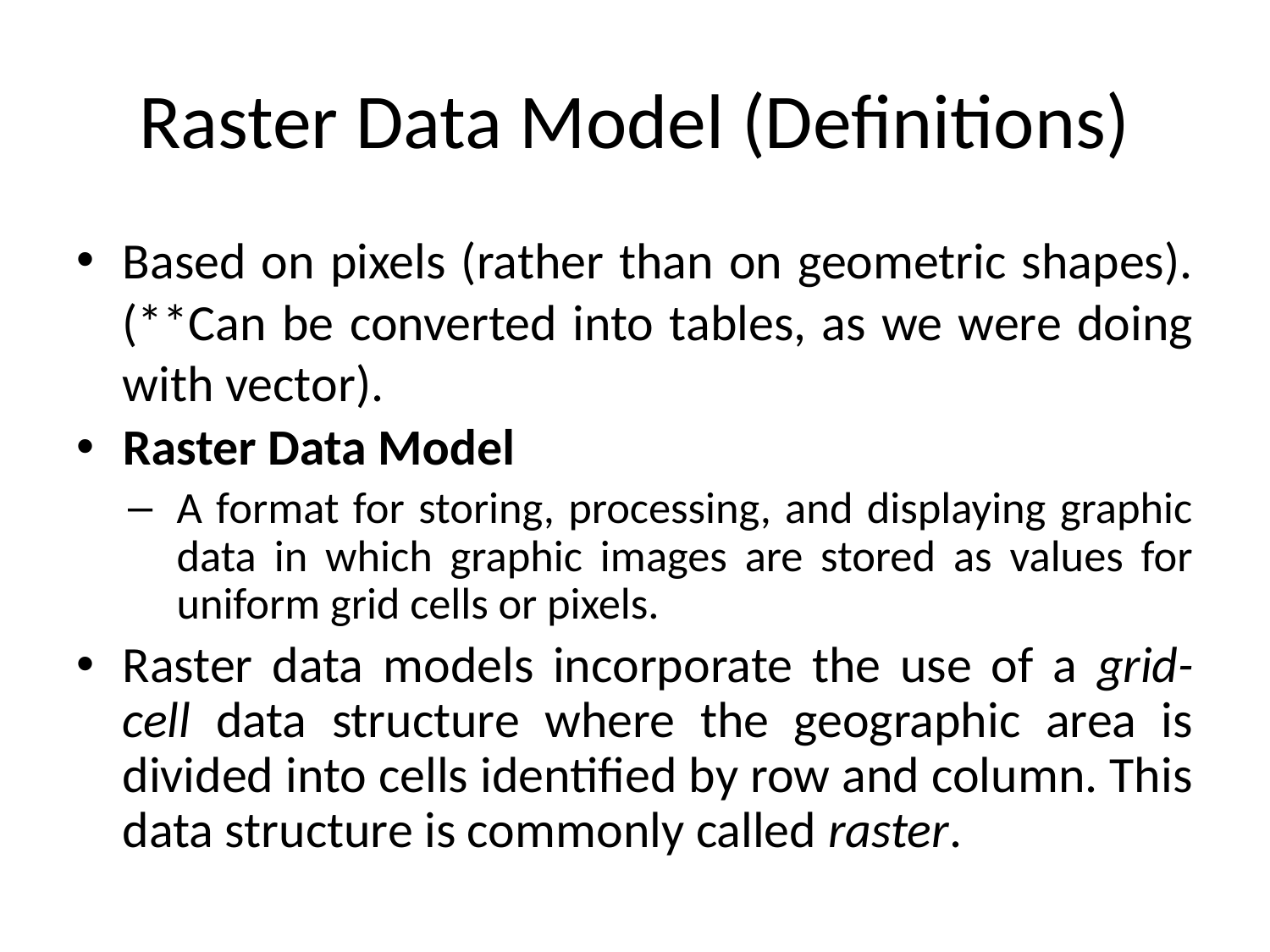

# Raster Data Model (Definitions)
Based on pixels (rather than on geometric shapes). (**Can be converted into tables, as we were doing with vector).
Raster Data Model
A format for storing, processing, and displaying graphic data in which graphic images are stored as values for uniform grid cells or pixels.
Raster data models incorporate the use of a grid-cell data structure where the geographic area is divided into cells identified by row and column. This data structure is commonly called raster.